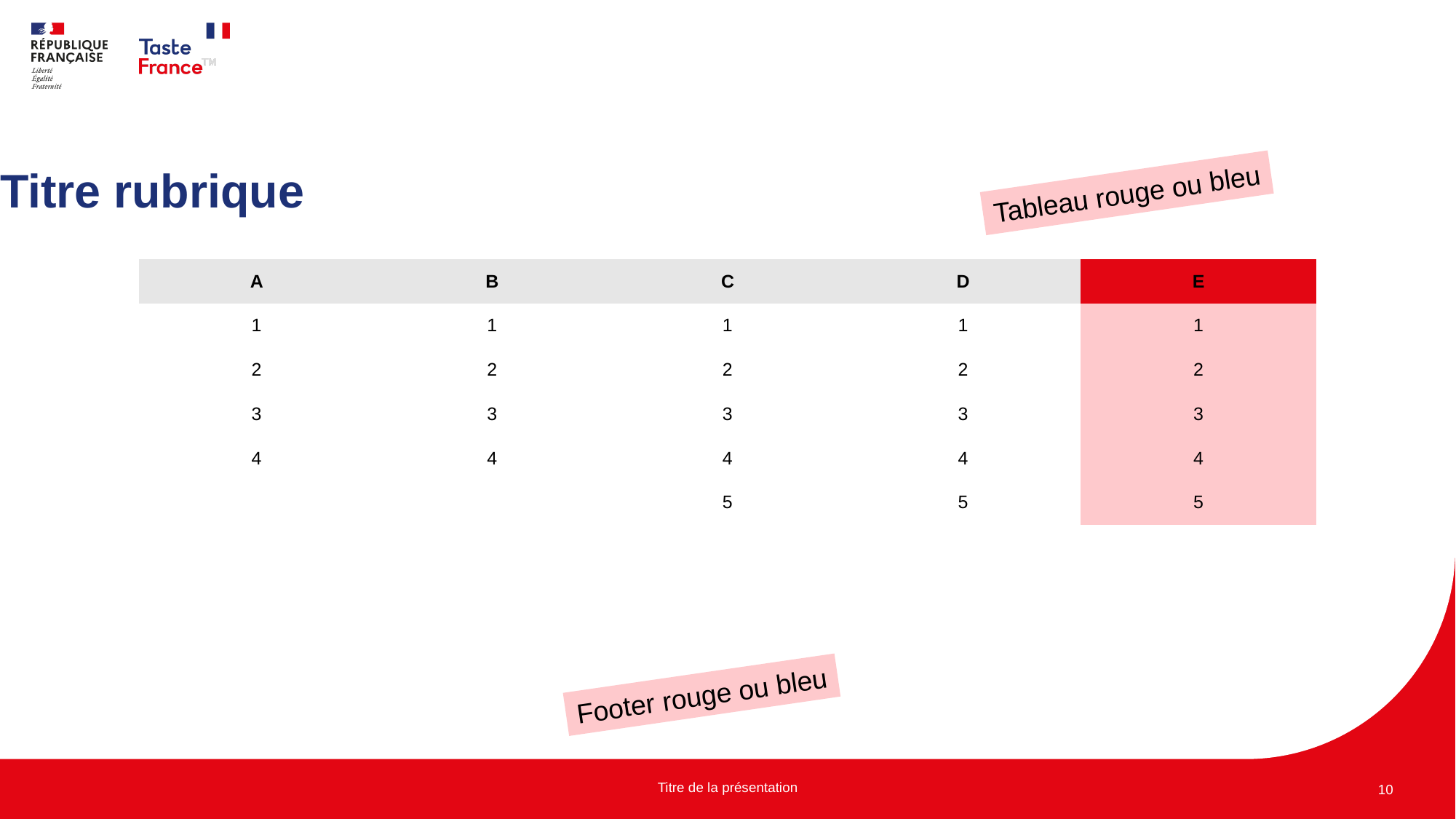

# Titre rubrique
Tableau rouge ou bleu
| A | B | C | D | E |
| --- | --- | --- | --- | --- |
| 1 | 1 | 1 | 1 | 1 |
| 2 | 2 | 2 | 2 | 2 |
| 3 | 3 | 3 | 3 | 3 |
| 4 | 4 | 4 | 4 | 4 |
|  |  | 5 | 5 | 5 |
Footer rouge ou bleu
Titre de la présentation
10